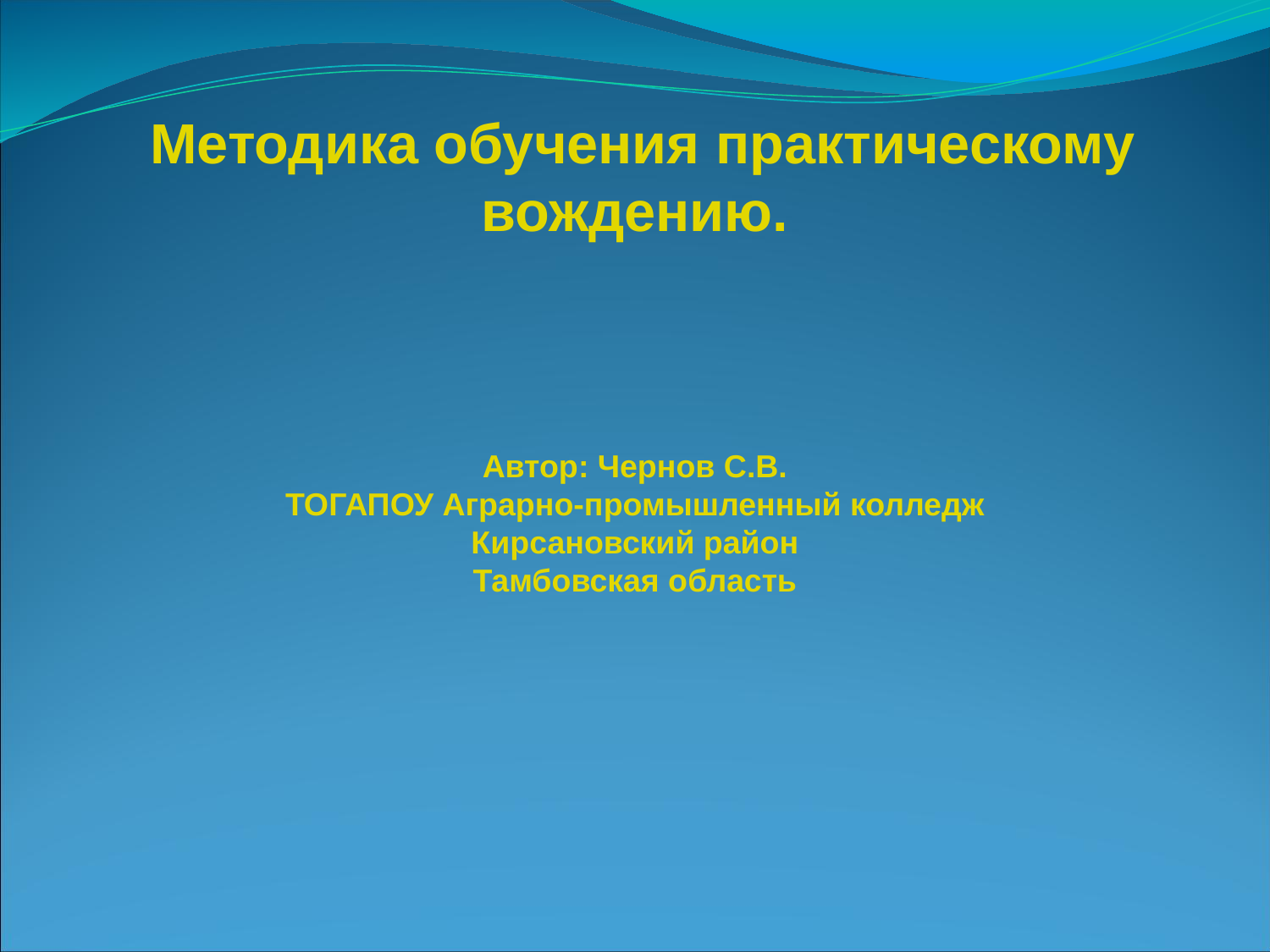

Методика обучения практическому вождению.

Автор: Чернов С.В.
ТОГАПОУ Аграрно-промышленный колледж
Кирсановский район
Тамбовская область